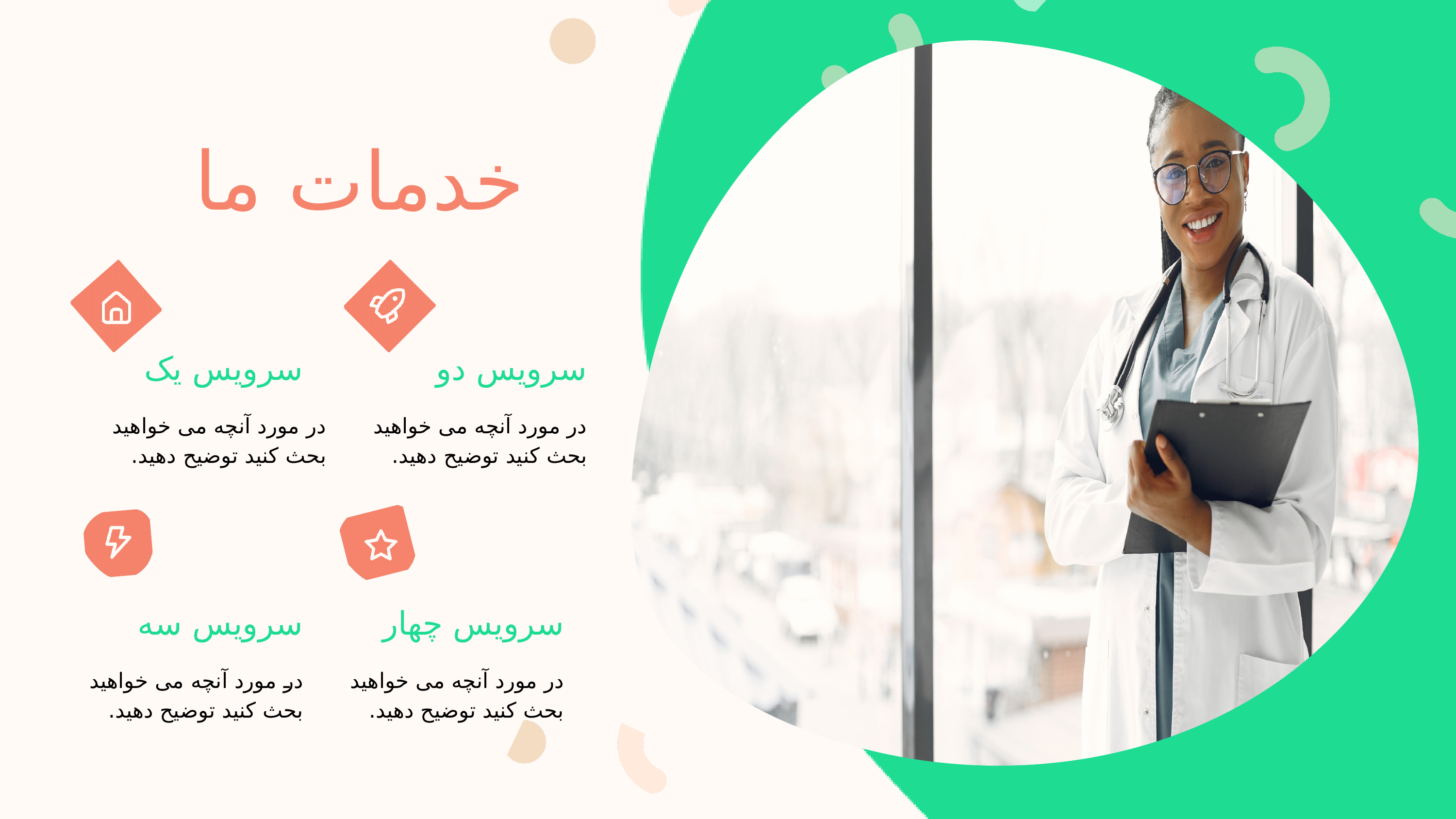

خدمات ما

سرویس یک
سرویس دو
در مورد آنچه می خواهید بحث کنید توضیح دهید.
در مورد آنچه می خواهید بحث کنید توضیح دهید.

سرویس سه
سرویس چهار
در مورد آنچه می خواهید بحث کنید توضیح دهید.
در مورد آنچه می خواهید بحث کنید توضیح دهید.